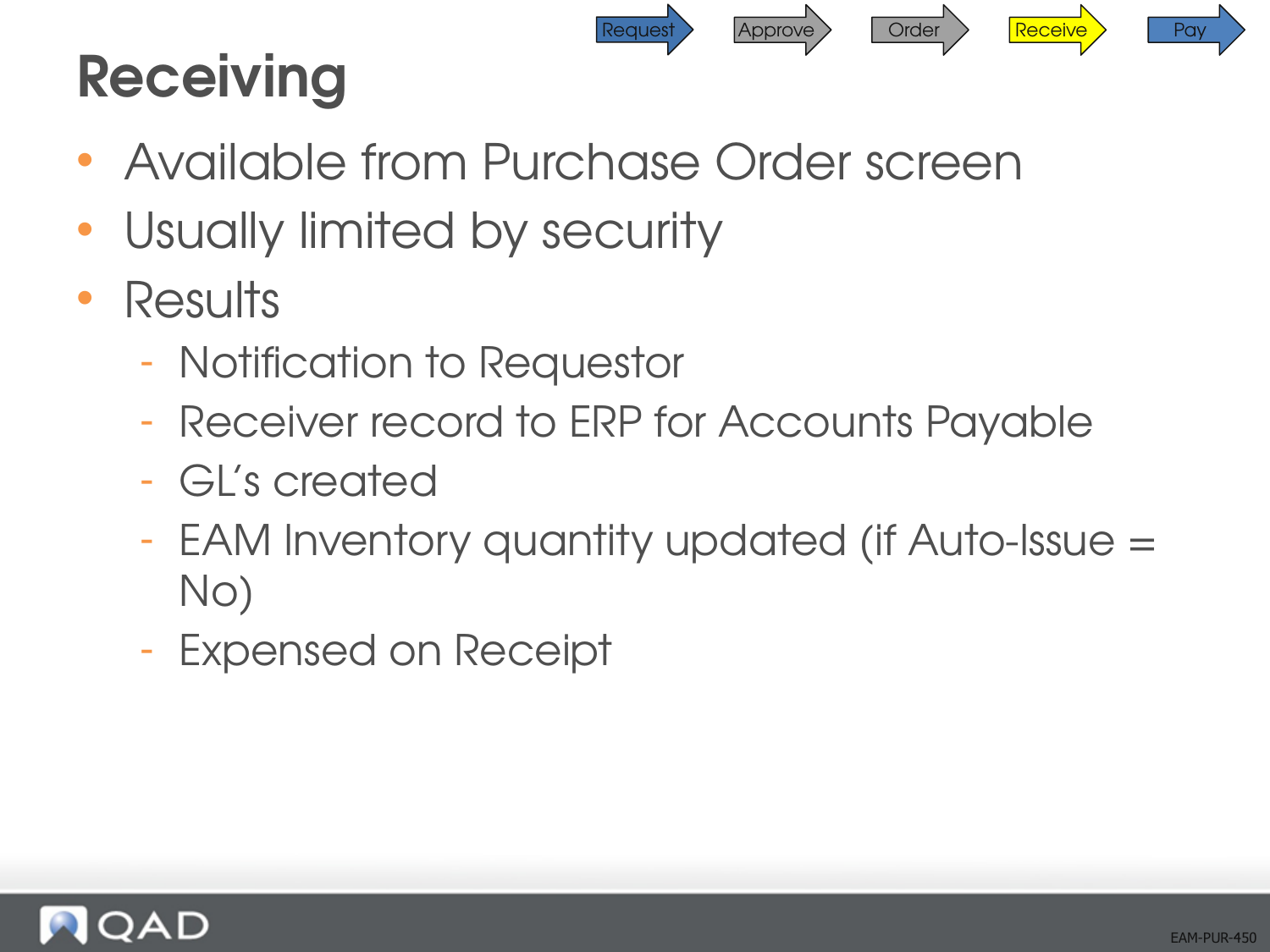

Request
Approve
Order
Receive
Pay
# Receiving
Available from Purchase Order screen
Usually limited by security
Results
Notification to Requestor
Receiver record to ERP for Accounts Payable
GL’s created
EAM Inventory quantity updated (if Auto-Issue = No)
Expensed on Receipt
EAM-PUR-450